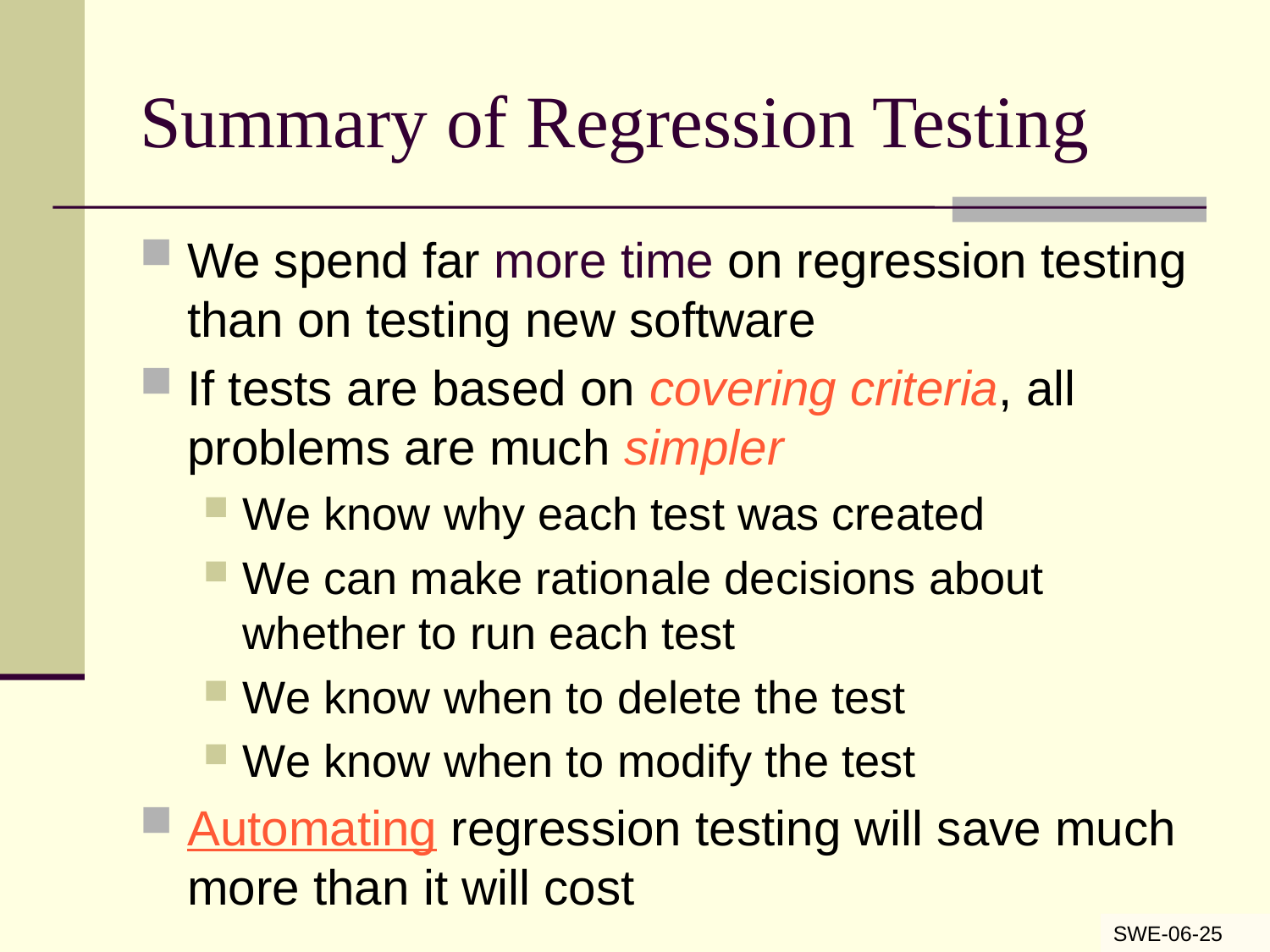

# Summary of Regression Testing
We spend far more time on regression testing than on testing new software
If tests are based on covering criteria, all problems are much simpler
We know why each test was created
We can make rationale decisions about whether to run each test
We know when to delete the test
We know when to modify the test
Automating regression testing will save much more than it will cost